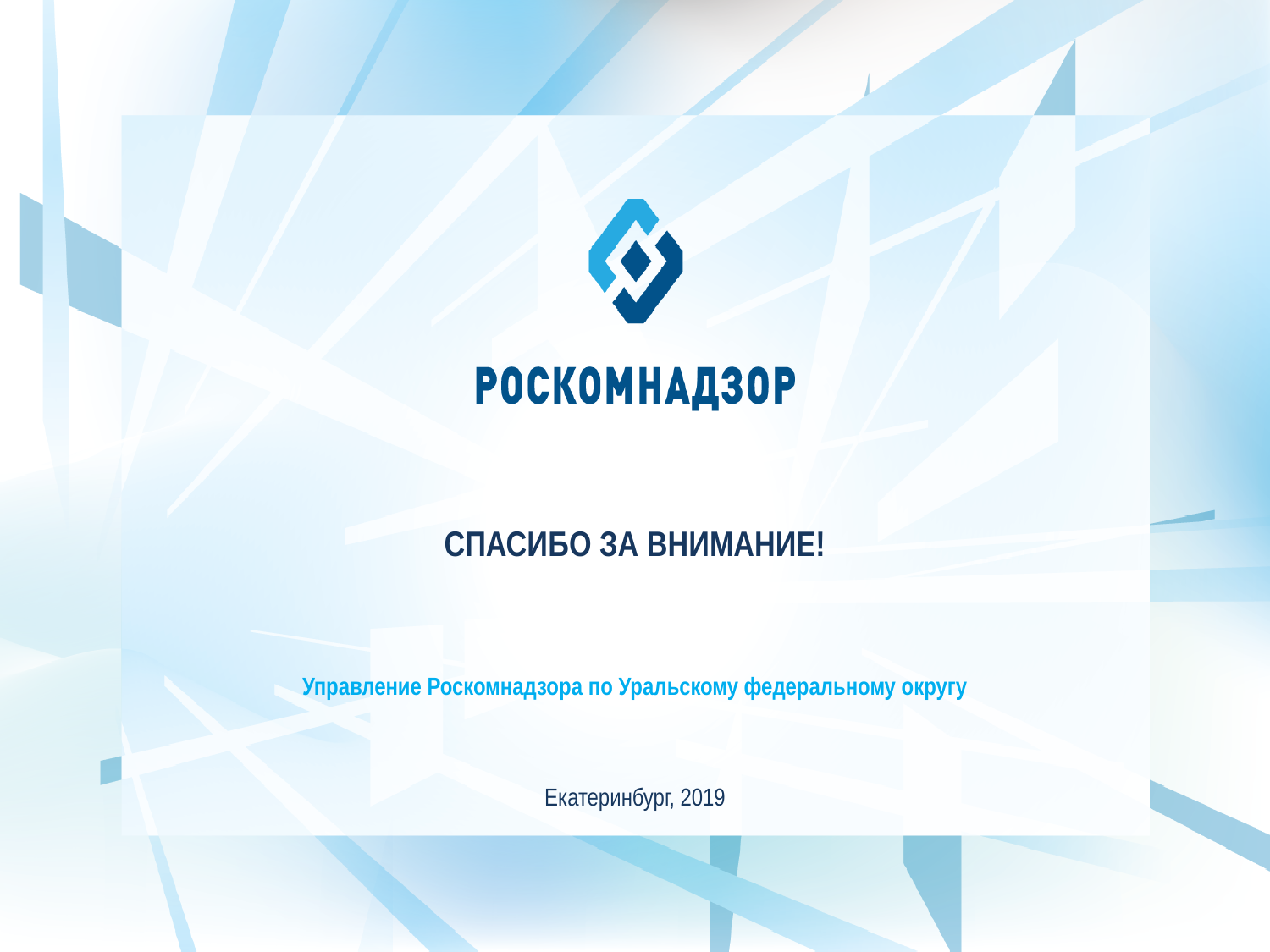

СПАСИБО ЗА ВНИМАНИЕ!
Управление Роскомнадзора по Уральскому федеральному округу
Екатеринбург, 2019